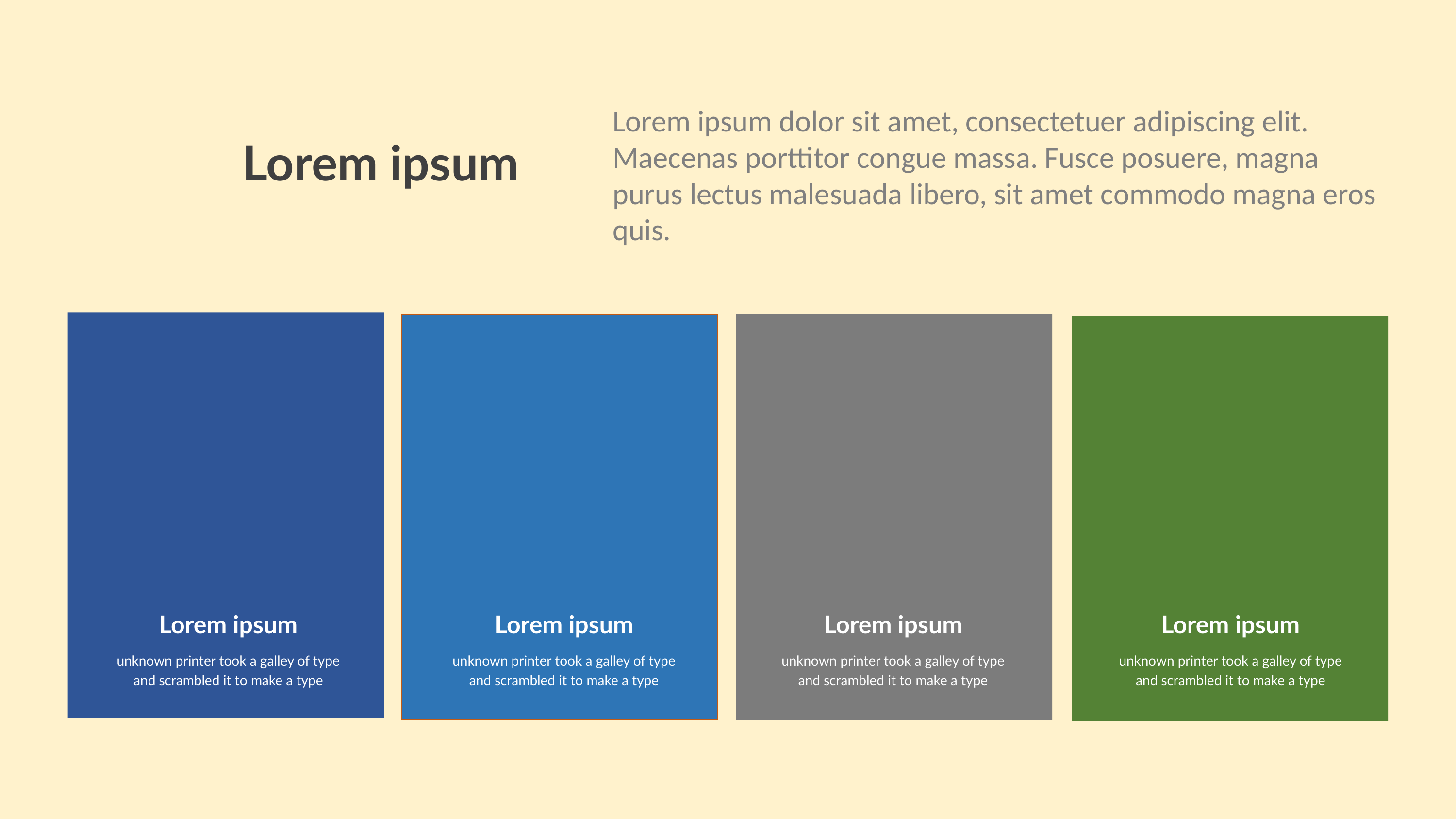

Lorem ipsum dolor sit amet, consectetuer adipiscing elit. Maecenas porttitor congue massa. Fusce posuere, magna purus lectus malesuada libero, sit amet commodo magna eros quis.
Lorem ipsum

Lorem ipsum
Lorem ipsum
Lorem ipsum
Lorem ipsum
unknown printer took a galley of type and scrambled it to make a type
unknown printer took a galley of type and scrambled it to make a type
unknown printer took a galley of type and scrambled it to make a type
unknown printer took a galley of type and scrambled it to make a type